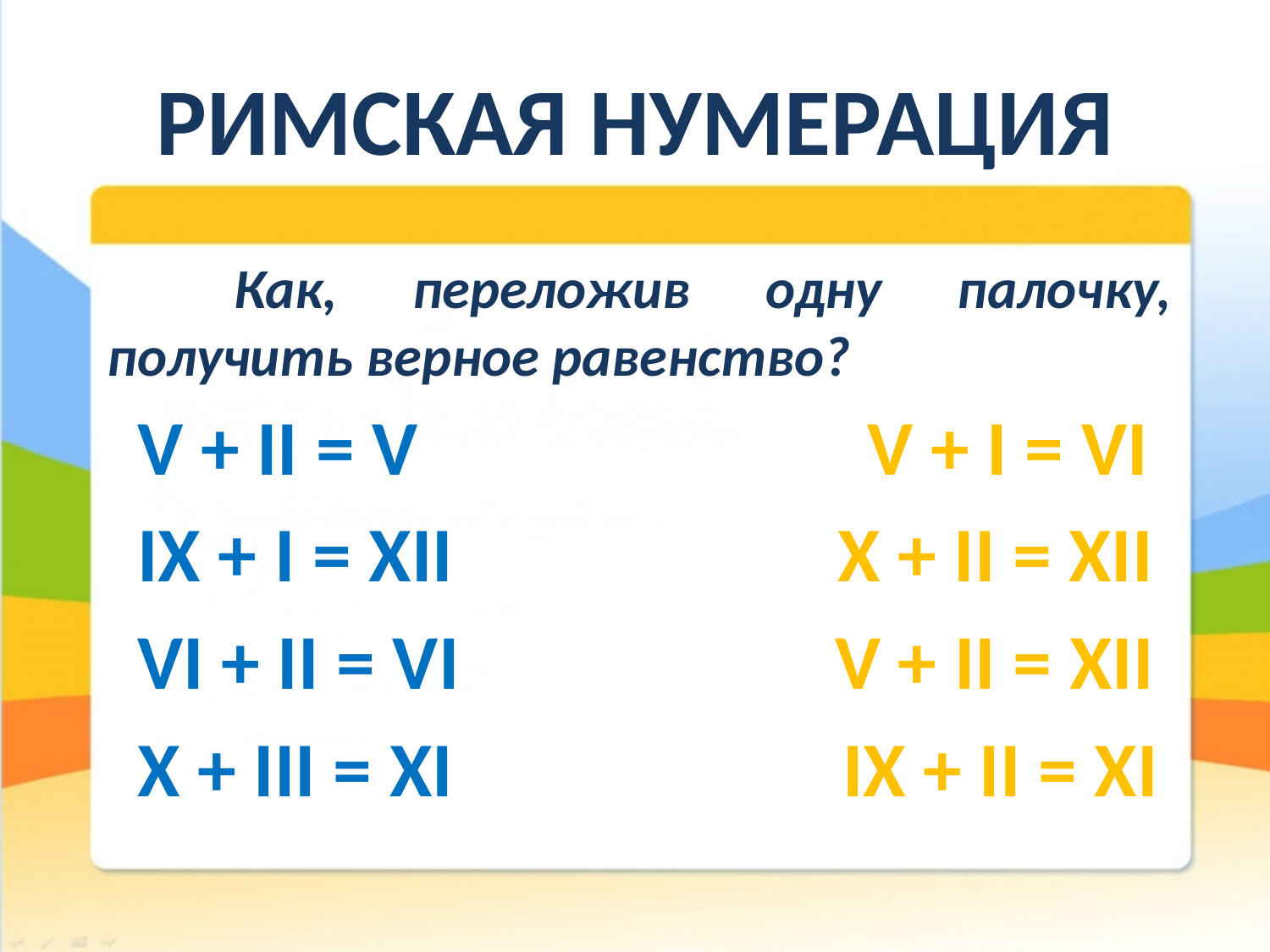

# РИМСКАЯ НУМЕРАЦИЯ
	Как, переложив одну палочку, получить верное равенство?
V + I = VI
V + II = V
X + II = XII
IX + I = XII
V + II = XII
VI + II = VI
IX + II = XI
X + III = XI